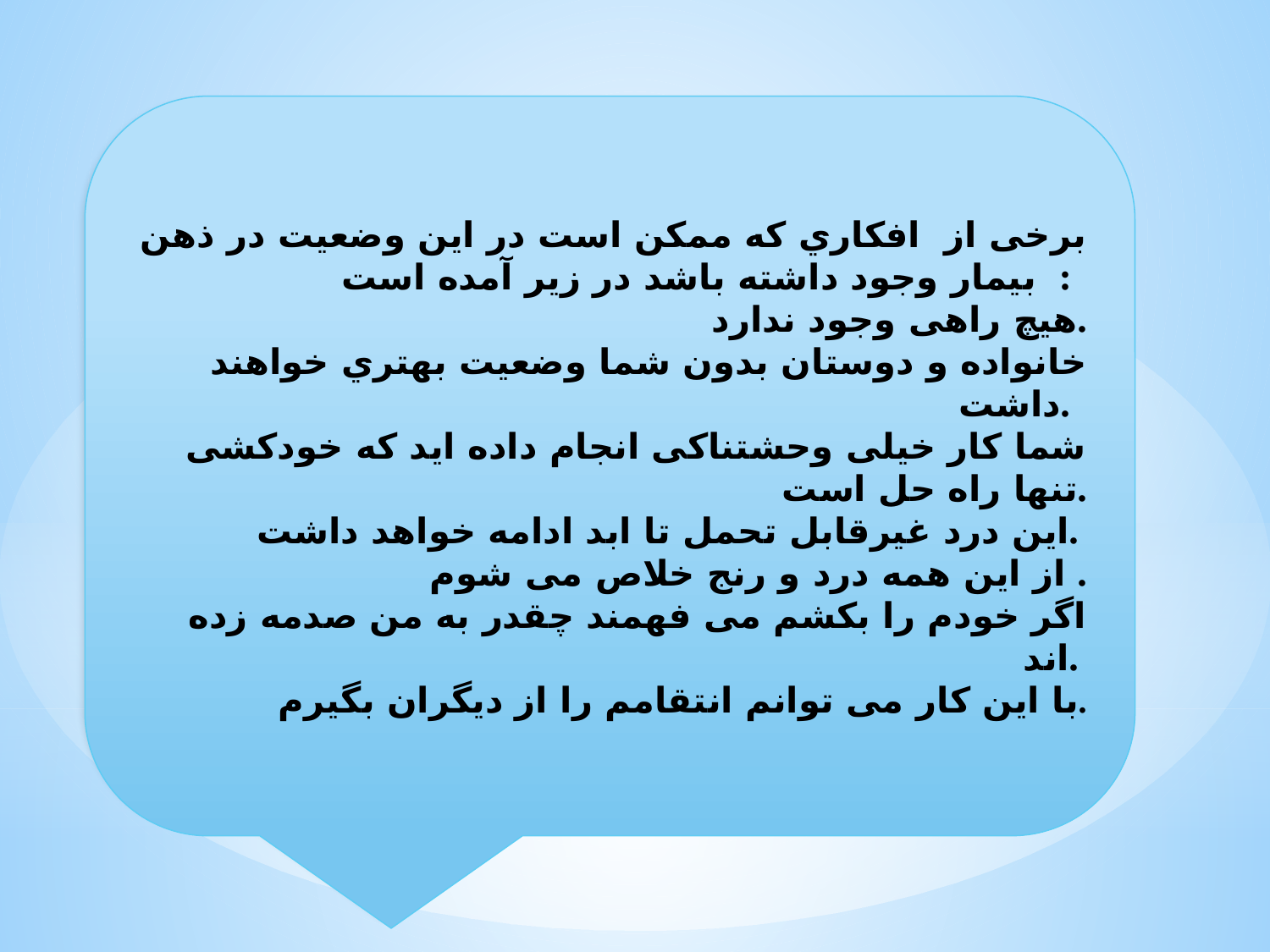

ﺑﺮﺧﯽ از  اﻓﮑﺎري ﮐﻪ ﻣﻤﮑﻦ اﺳﺖ در اﯾﻦ وﺿﻌﯿﺖ در ذﻫﻦ ﺑﯿﻤﺎر وﺟﻮد داﺷﺘﻪ ﺑﺎﺷﺪ در زﯾﺮ آﻣﺪه اﺳﺖ  :
ﻫﯿﭻ راﻫﯽ وﺟﻮد ﻧﺪارد.
ﺧﺎﻧﻮاده و دوﺳﺘﺎن ﺑﺪون ﺷﻤﺎ وﺿﻌﯿﺖ ﺑﻬﺘﺮي ﺧﻮاﻫﻨﺪ داﺷﺖ.
ﺷﻤﺎ ﮐﺎر ﺧﯿﻠﯽ وﺣﺸﺘﻨﺎﮐﯽ اﻧﺠﺎم داده اﯾﺪ ﮐﻪ ﺧﻮدﮐﺸﯽ ﺗﻨﻬﺎ راه ﺣﻞ اﺳﺖ.
اﯾﻦ درد ﻏﯿﺮﻗﺎﺑﻞ ﺗﺤﻤﻞ ﺗﺎ اﺑﺪ اداﻣﻪ ﺧﻮاﻫﺪ داﺷﺖ.
از اﯾﻦ ﻫﻤﻪ درد و رﻧﺞ ﺧﻼص ﻣﯽ ﺷﻮم .
اﮔﺮ ﺧﻮدم را ﺑﮑﺸﻢ ﻣﯽ ﻓﻬﻤﻨﺪ ﭼﻘﺪر ﺑﻪ ﻣﻦ ﺻﺪﻣﻪ زده اﻧﺪ.
ﺑﺎ اﯾﻦ ﮐﺎر ﻣﯽ ﺗﻮاﻧﻢ اﻧﺘﻘﺎﻣﻢ را از دﯾﮕﺮان ﺑﮕﯿﺮم.